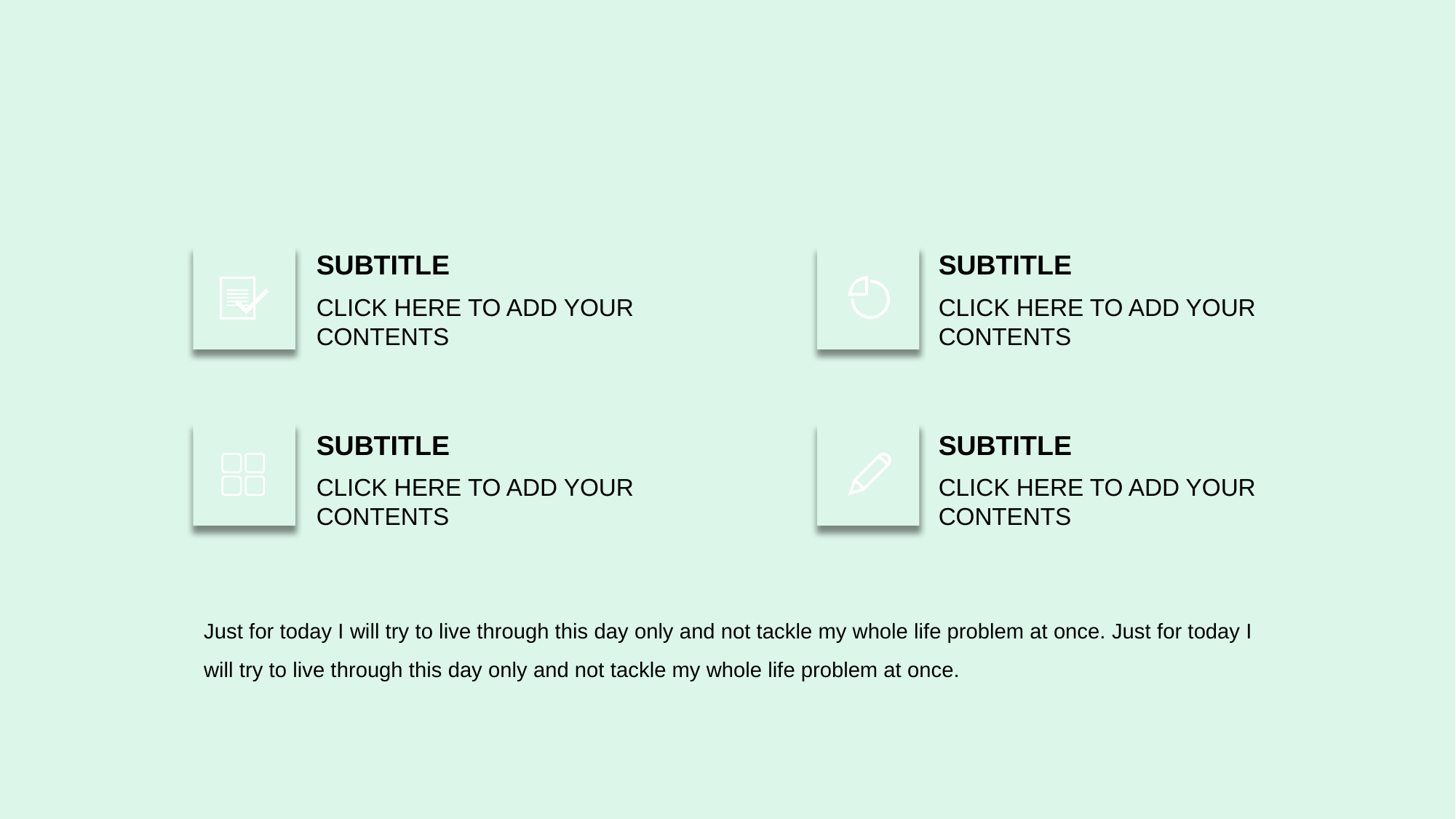

SUBTITLE
SUBTITLE

CLICK HERE TO ADD YOUR CONTENTS
CLICK HERE TO ADD YOUR CONTENTS
SUBTITLE
SUBTITLE

CLICK HERE TO ADD YOUR CONTENTS
CLICK HERE TO ADD YOUR CONTENTS
Just for today I will try to live through this day only and not tackle my whole life problem at once. Just for today I will try to live through this day only and not tackle my whole life problem at once.